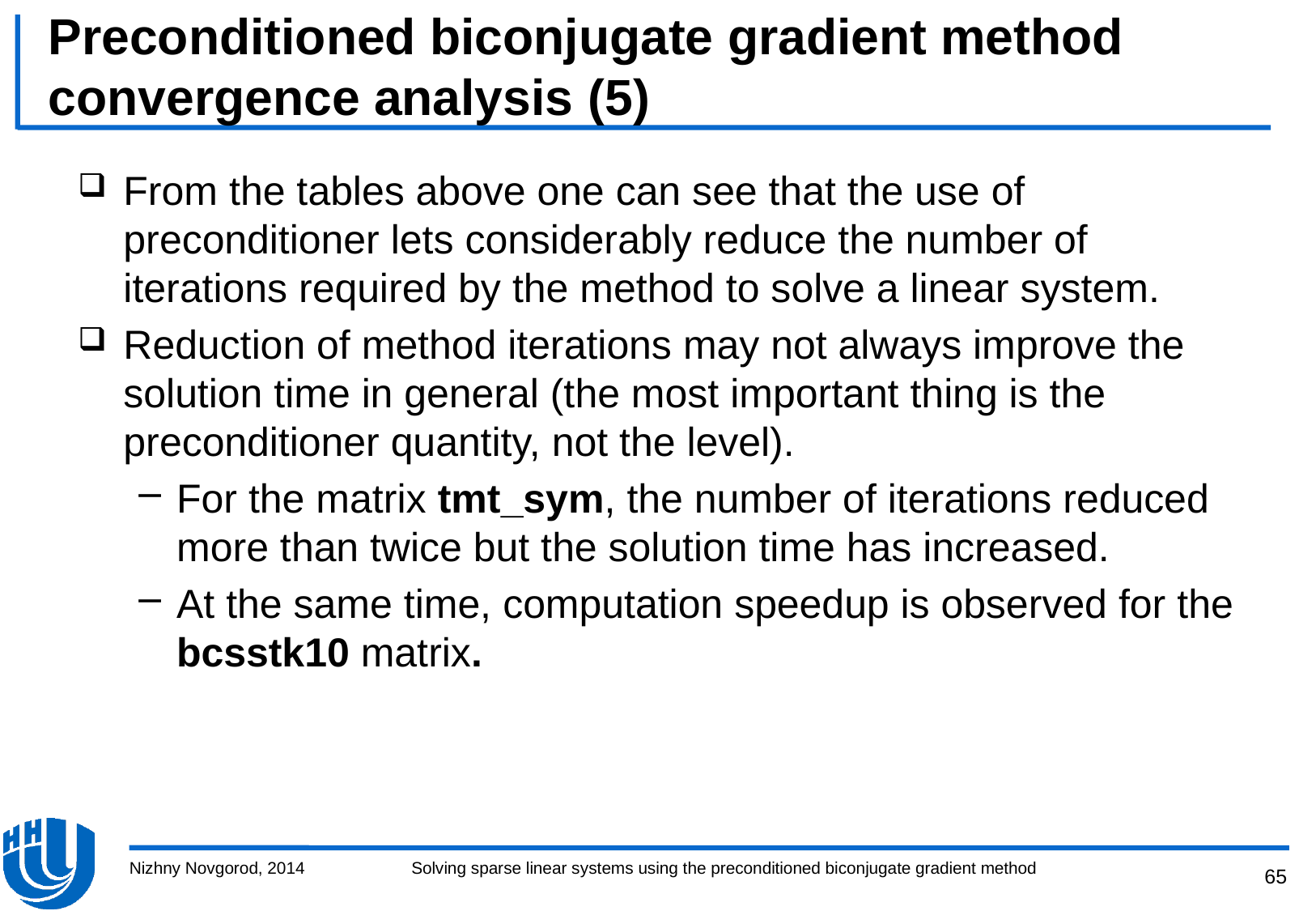

# Preconditioned biconjugate gradient method convergence analysis (5)
From the tables above one can see that the use of preconditioner lets considerably reduce the number of iterations required by the method to solve a linear system.
Reduction of method iterations may not always improve the solution time in general (the most important thing is the preconditioner quantity, not the level).
For the matrix tmt_sym, the number of iterations reduced more than twice but the solution time has increased.
At the same time, computation speedup is observed for the bcsstk10 matrix.

Nizhny Novgorod, 2014
Solving sparse linear systems using the preconditioned biconjugate gradient method